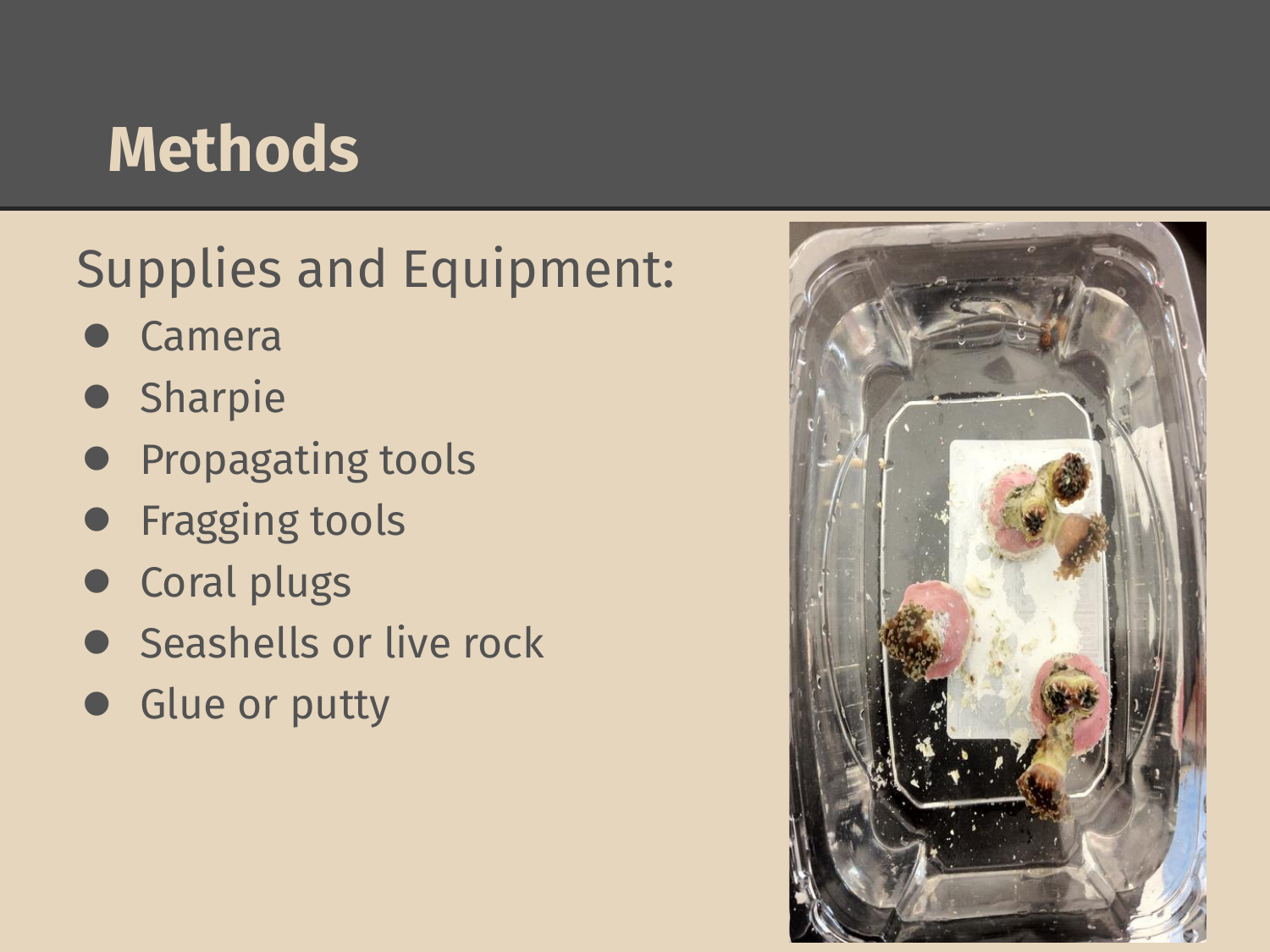

# Methods
Supplies and Equipment:
Camera
Sharpie
Propagating tools
Fragging tools
Coral plugs
Seashells or live rock
Glue or putty